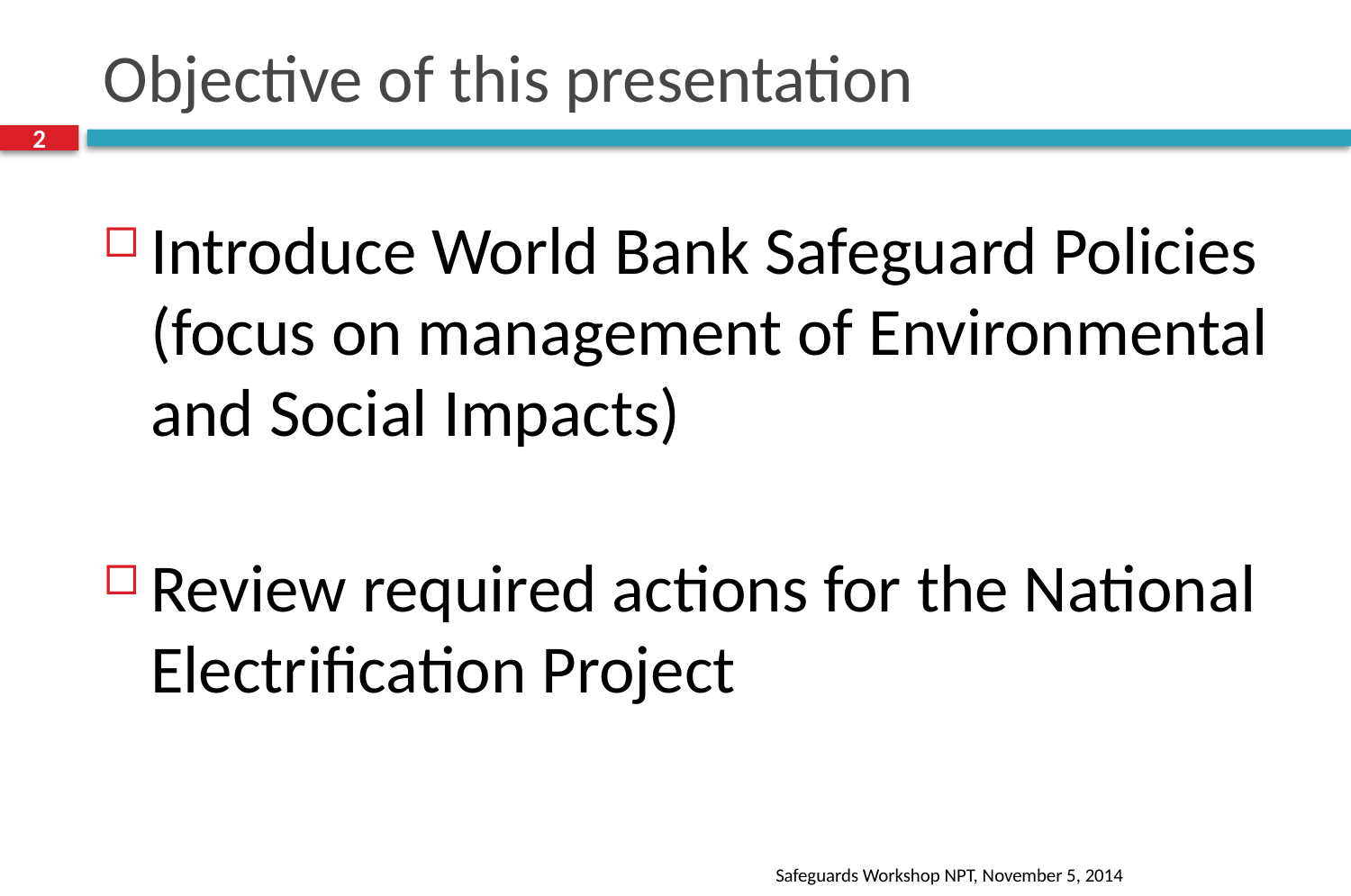

# Objective of this presentation
2
Introduce World Bank Safeguard Policies (focus on management of Environmental and Social Impacts)
Review required actions for the National Electrification Project